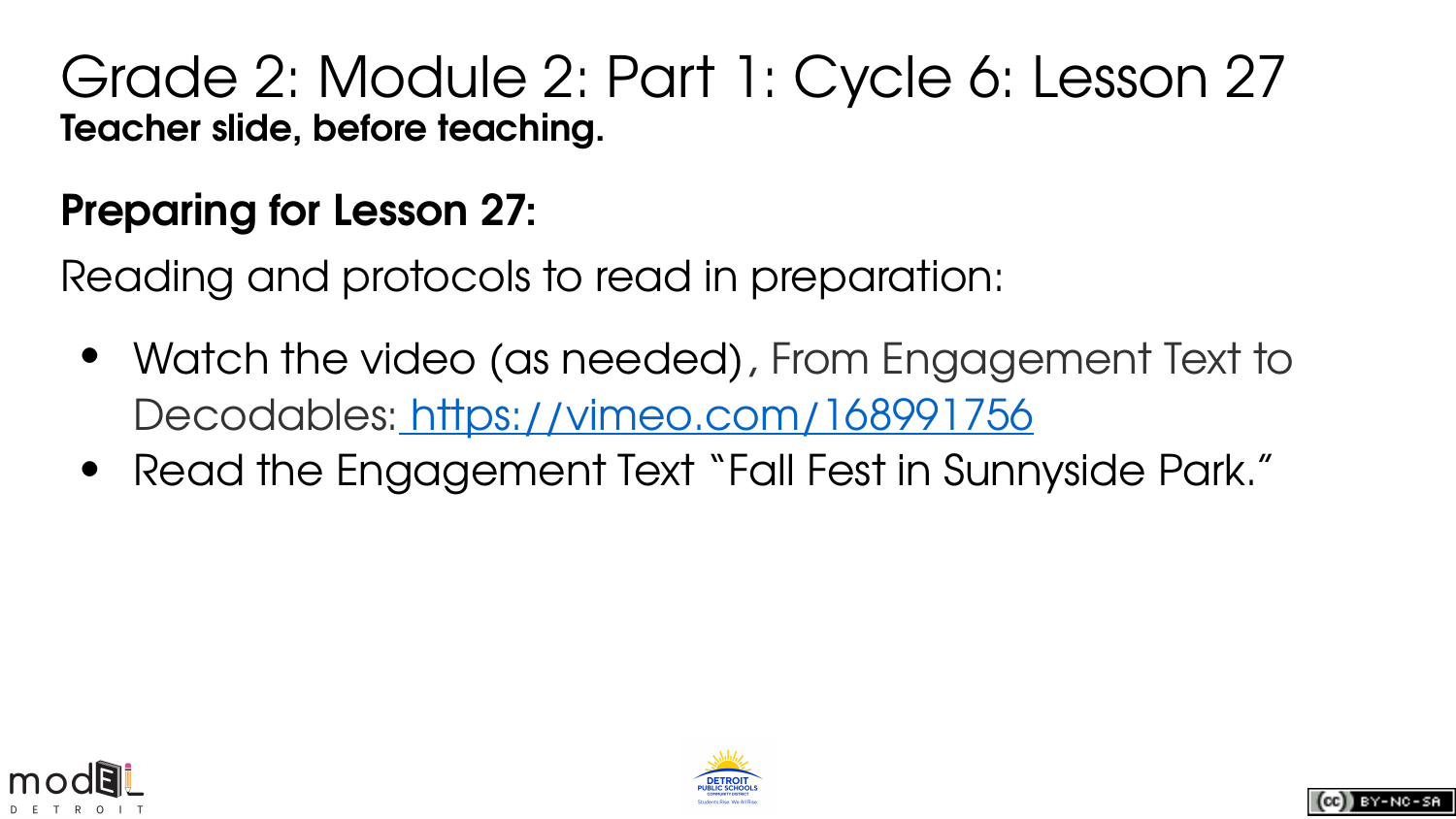

# Grade 2: Module 2: Part 1: Cycle 6: Lesson 27
Teacher slide, before teaching.
Preparing for Lesson 27:
Reading and protocols to read in preparation:
Watch the video (as needed), From Engagement Text to Decodables: https://vimeo.com/168991756
Read the Engagement Text “Fall Fest in Sunnyside Park.”